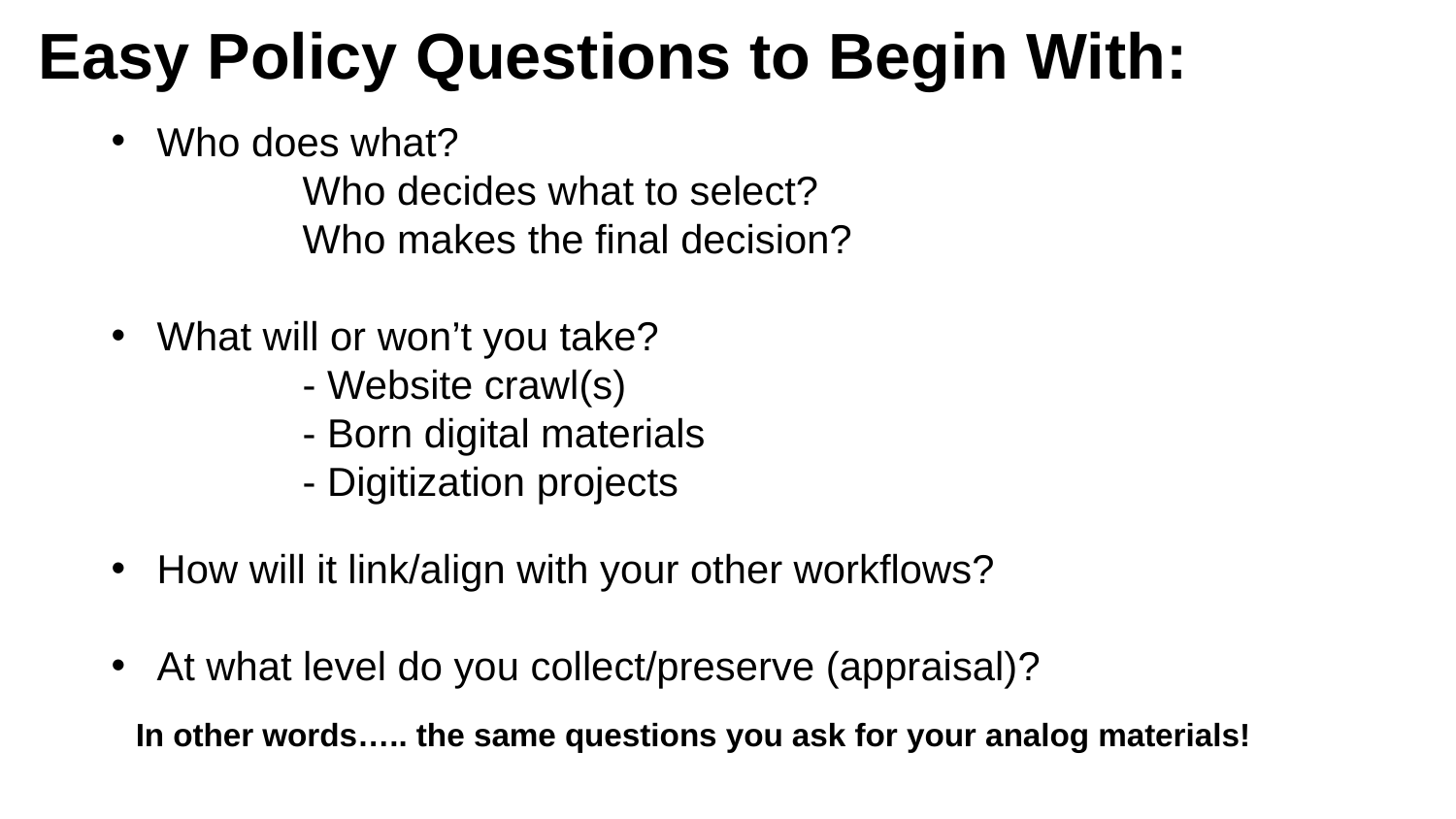

Easy Policy Questions to Begin With:
Who does what?
	Who decides what to select?
	Who makes the final decision?
What will or won’t you take?
	- Website crawl(s)
	- Born digital materials
	- Digitization projects
How will it link/align with your other workflows?
At what level do you collect/preserve (appraisal)?
In other words….. the same questions you ask for your analog materials!